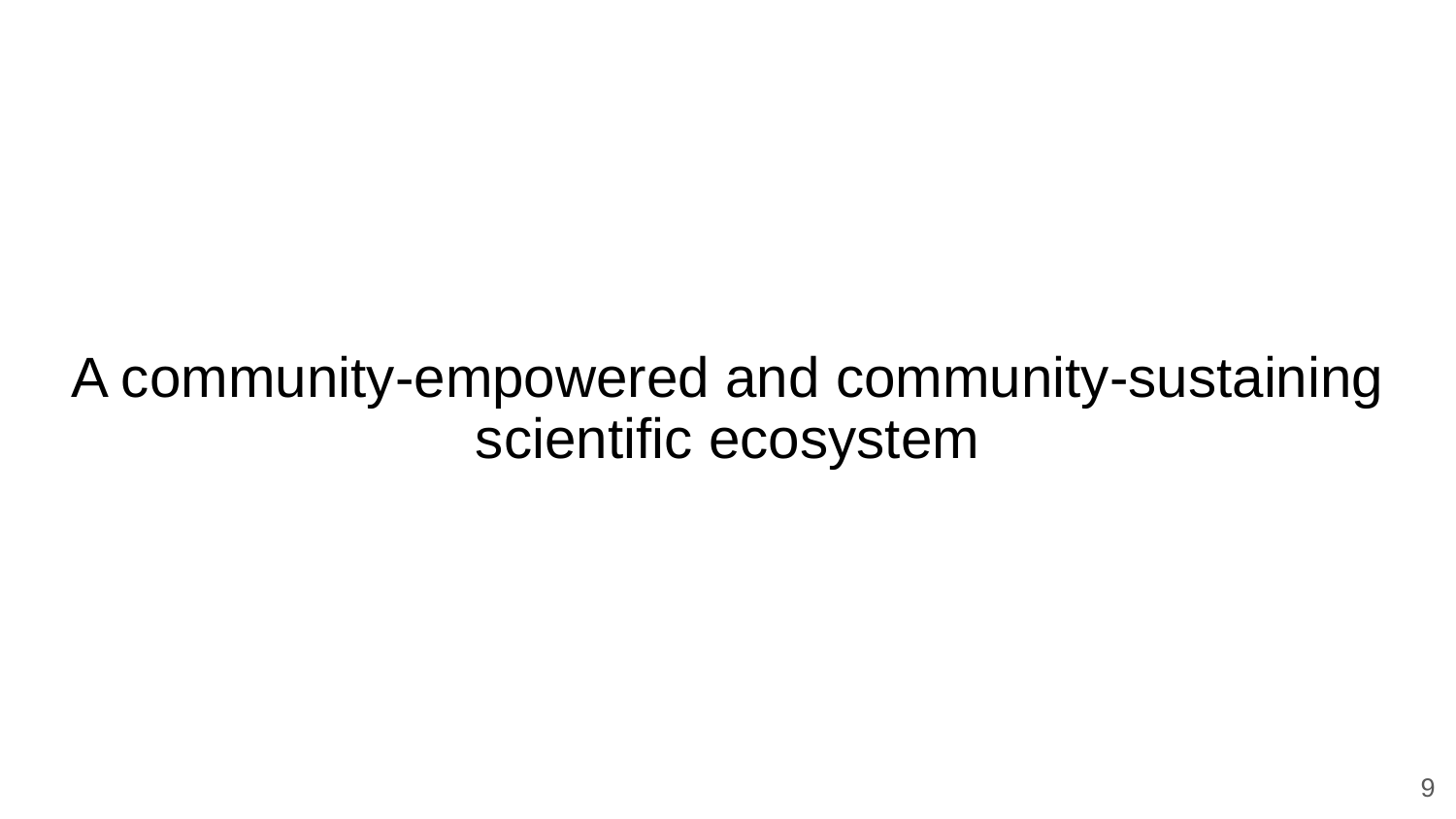

# A community-empowered and community-sustaining scientific ecosystem
9